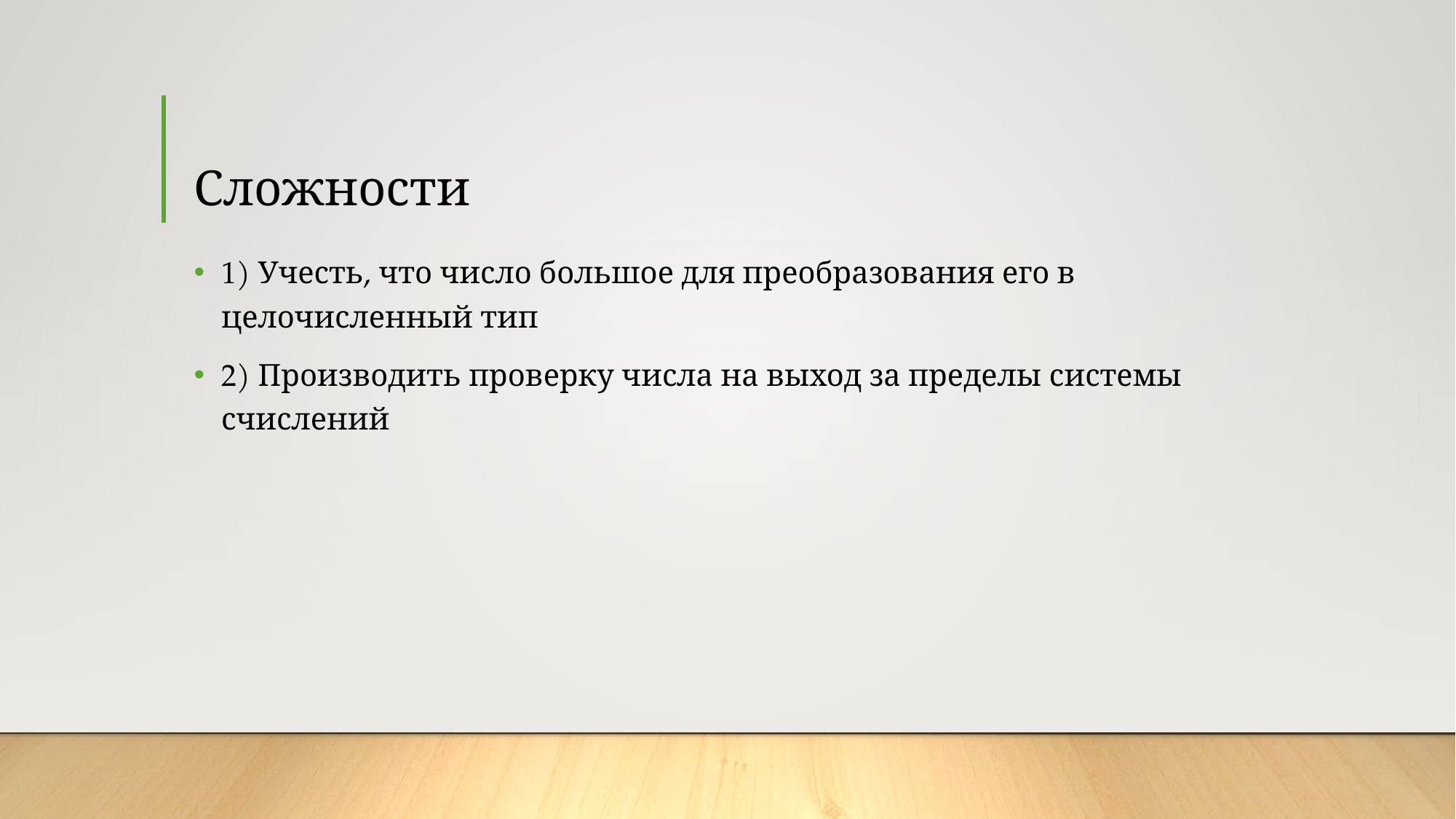

# Сложности
1) Учесть, что число большое для преобразования его в целочисленный тип
2) Производить проверку числа на выход за пределы системы счислений